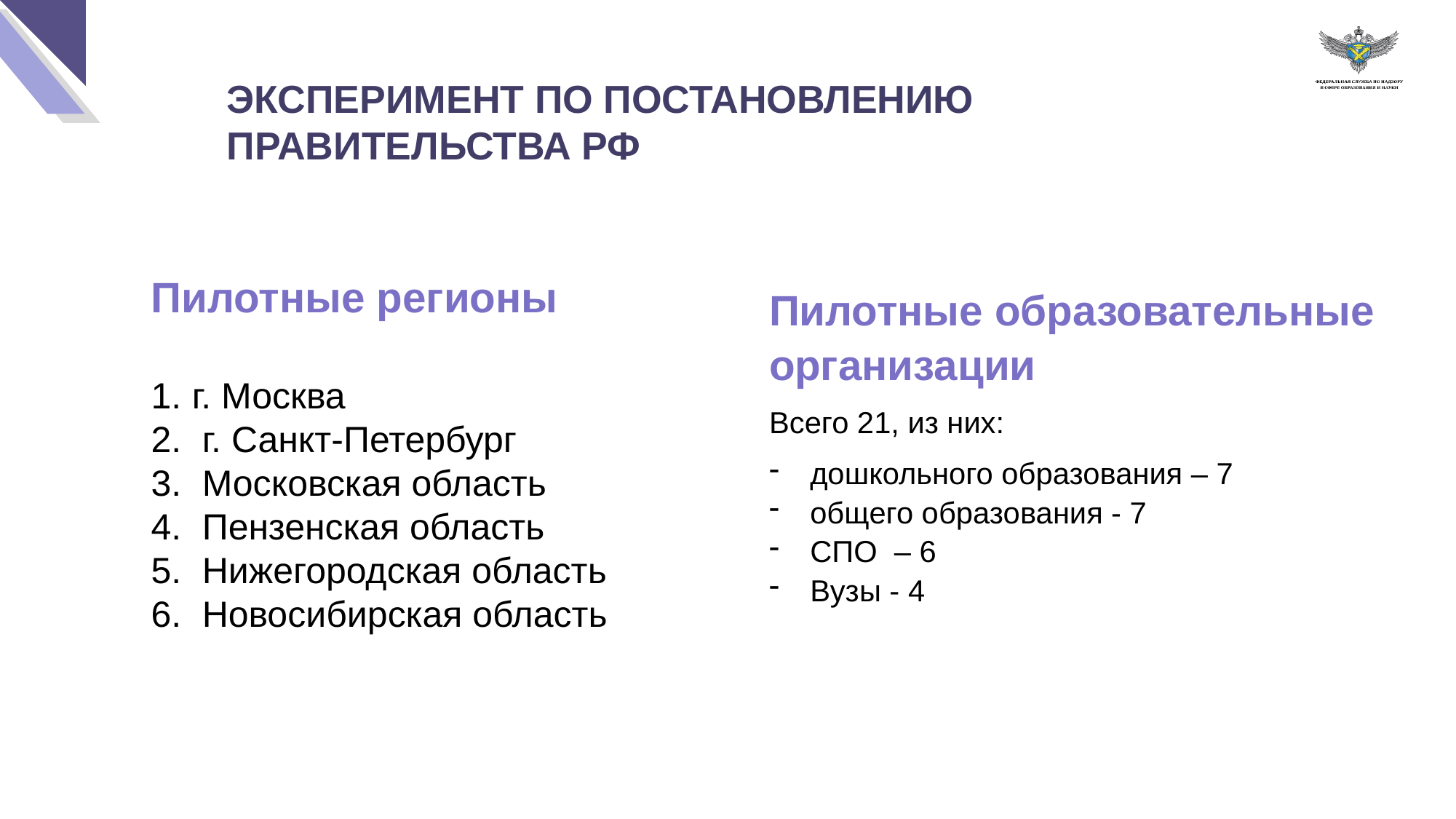

ЭКСПЕРИМЕНТ ПО ПОСТАНОВЛЕНИЮ ПРАВИТЕЛЬСТВА РФ
Пилотные регионы

г. Москва
 г. Санкт-Петербург
 Московская область
 Пензенская область
 Нижегородская область
 Новосибирская область

Пилотные образовательные организации
Всего 21, из них:
дошкольного образования – 7
общего образования - 7
СПО  – 6
Вузы - 4